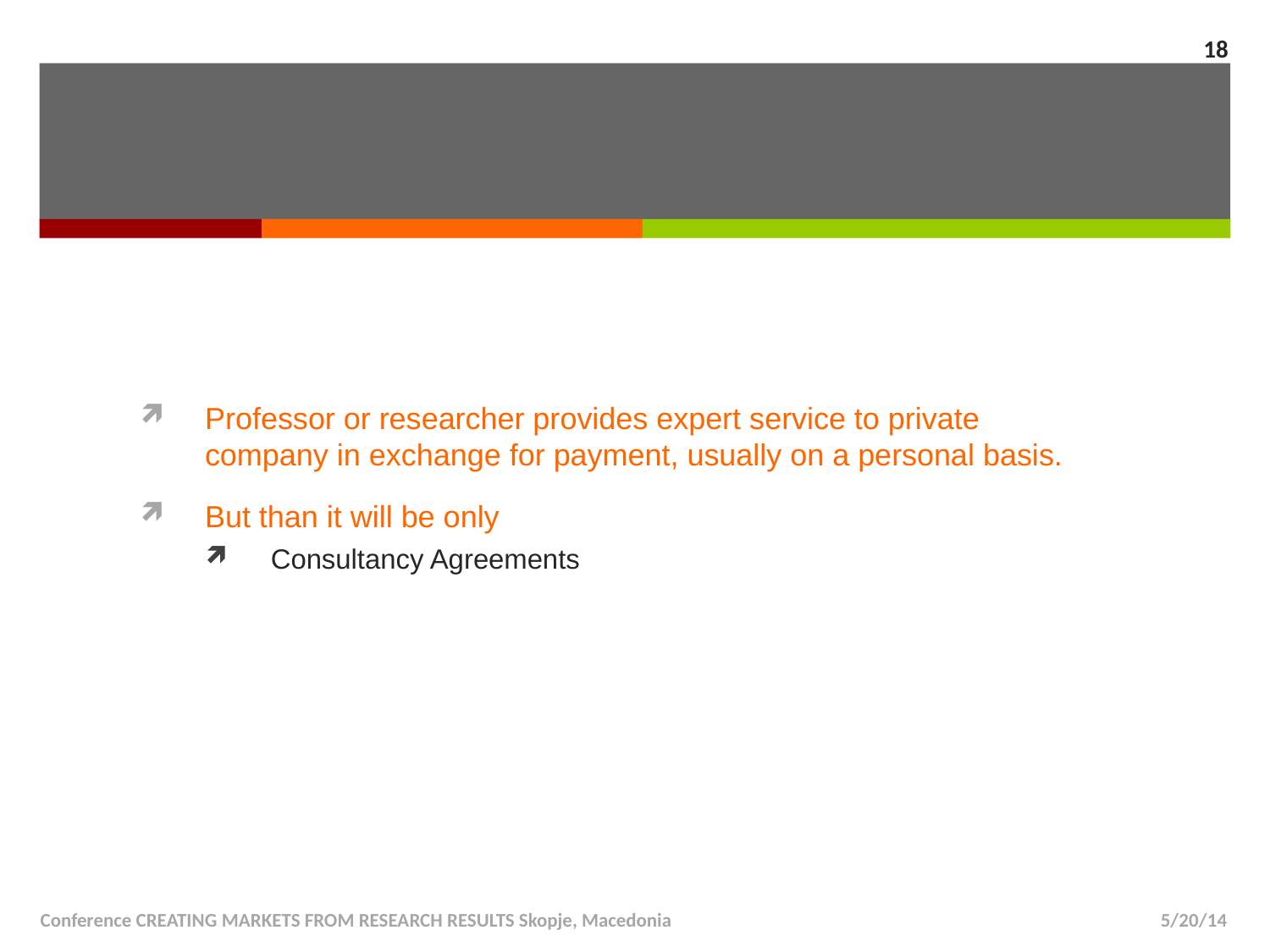

18
Professor or researcher provides expert service to private company in exchange for payment, usually on a personal basis.
But than it will be only
Consultancy Agreements

Conference CREATING MARKETS FROM RESEARCH RESULTS Skopje, Macedonia
5/20/14